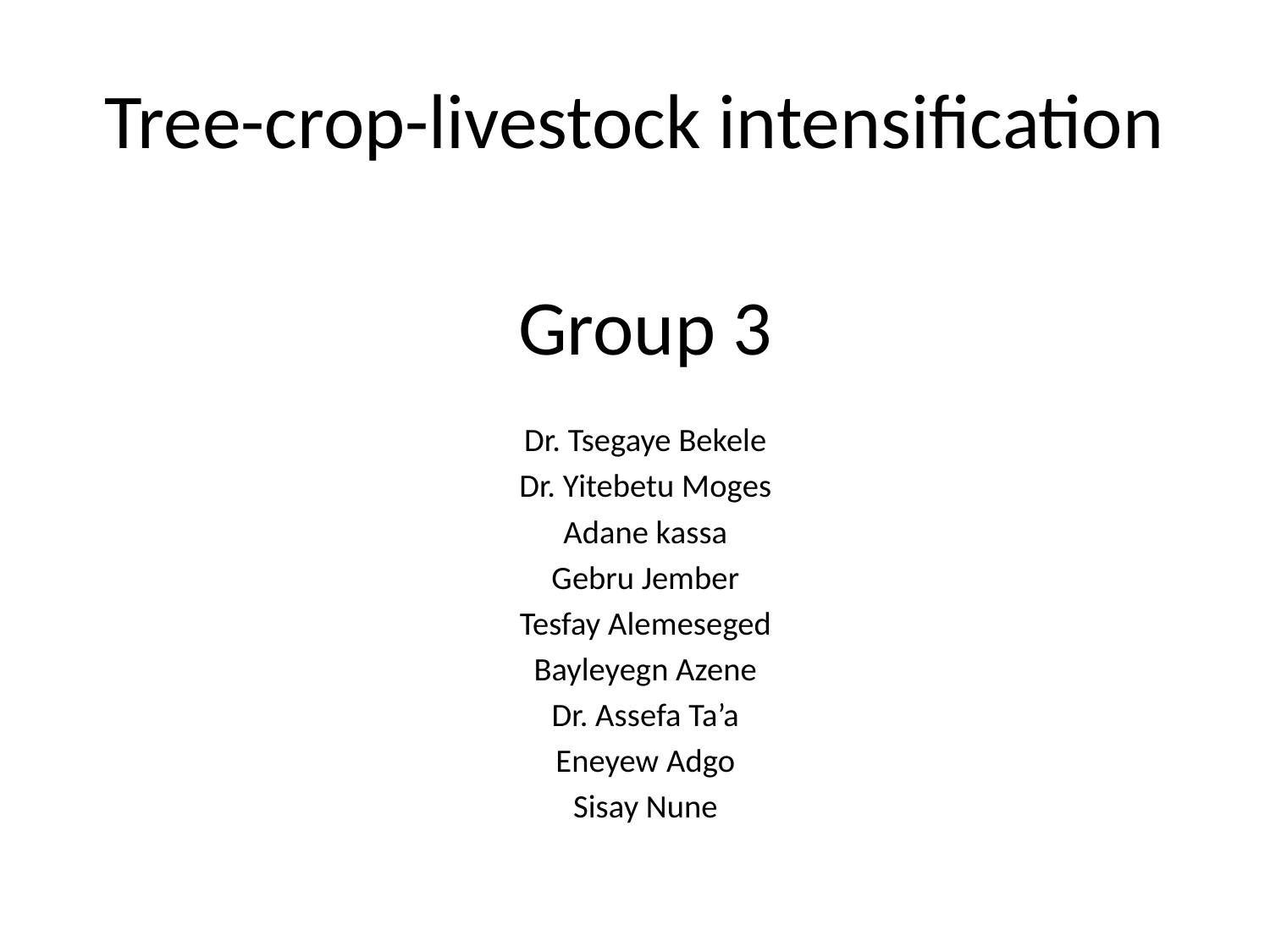

# Tree-crop-livestock intensification
Group 3
Dr. Tsegaye Bekele
Dr. Yitebetu Moges
Adane kassa
Gebru Jember
Tesfay Alemeseged
Bayleyegn Azene
Dr. Assefa Ta’a
Eneyew Adgo
Sisay Nune